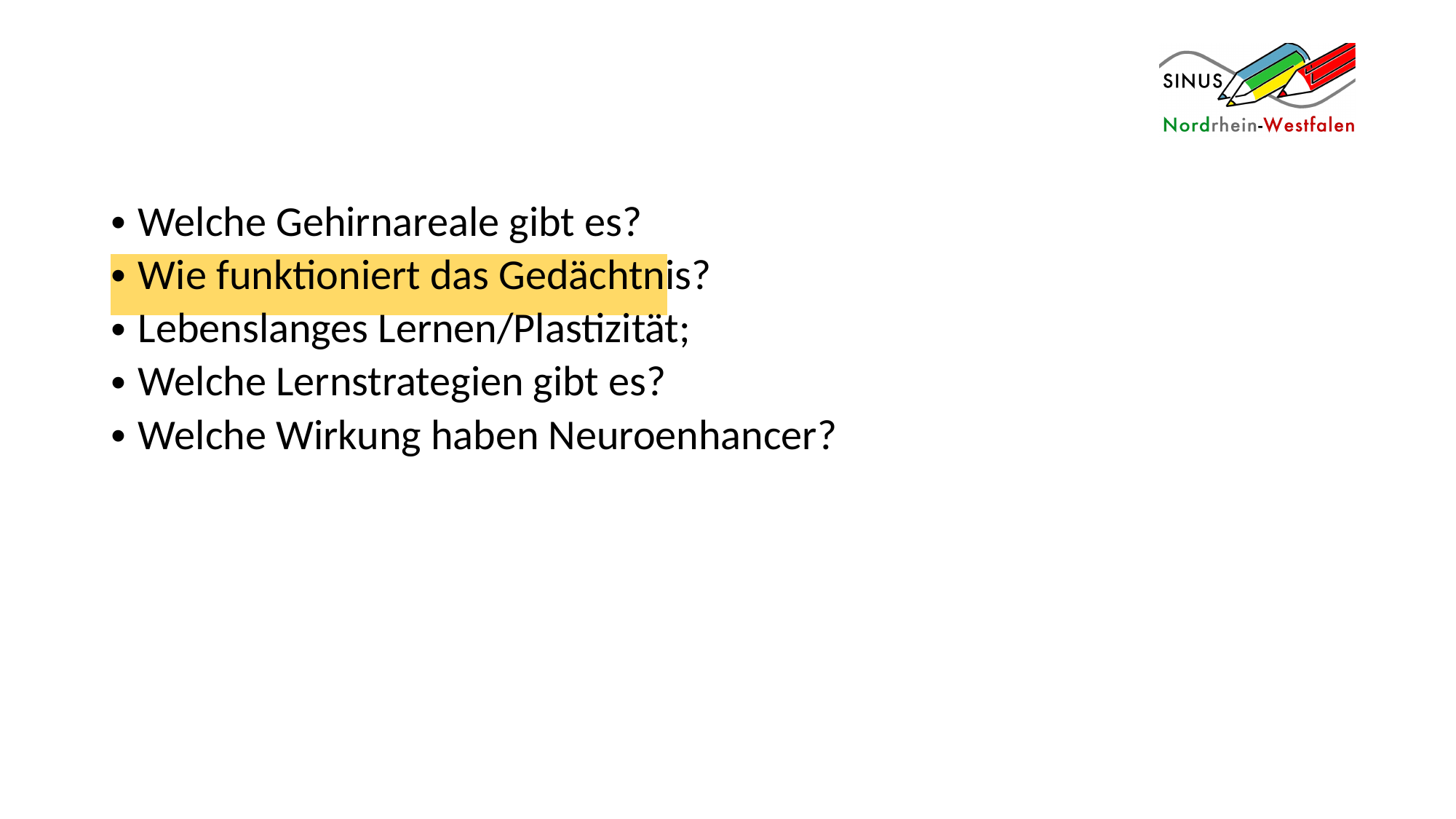

Welche Gehirnareale gibt es?
Wie funktioniert das Gedächtnis?
Lebenslanges Lernen/Plastizität;
Welche Lernstrategien gibt es?
Welche Wirkung haben Neuroenhancer?